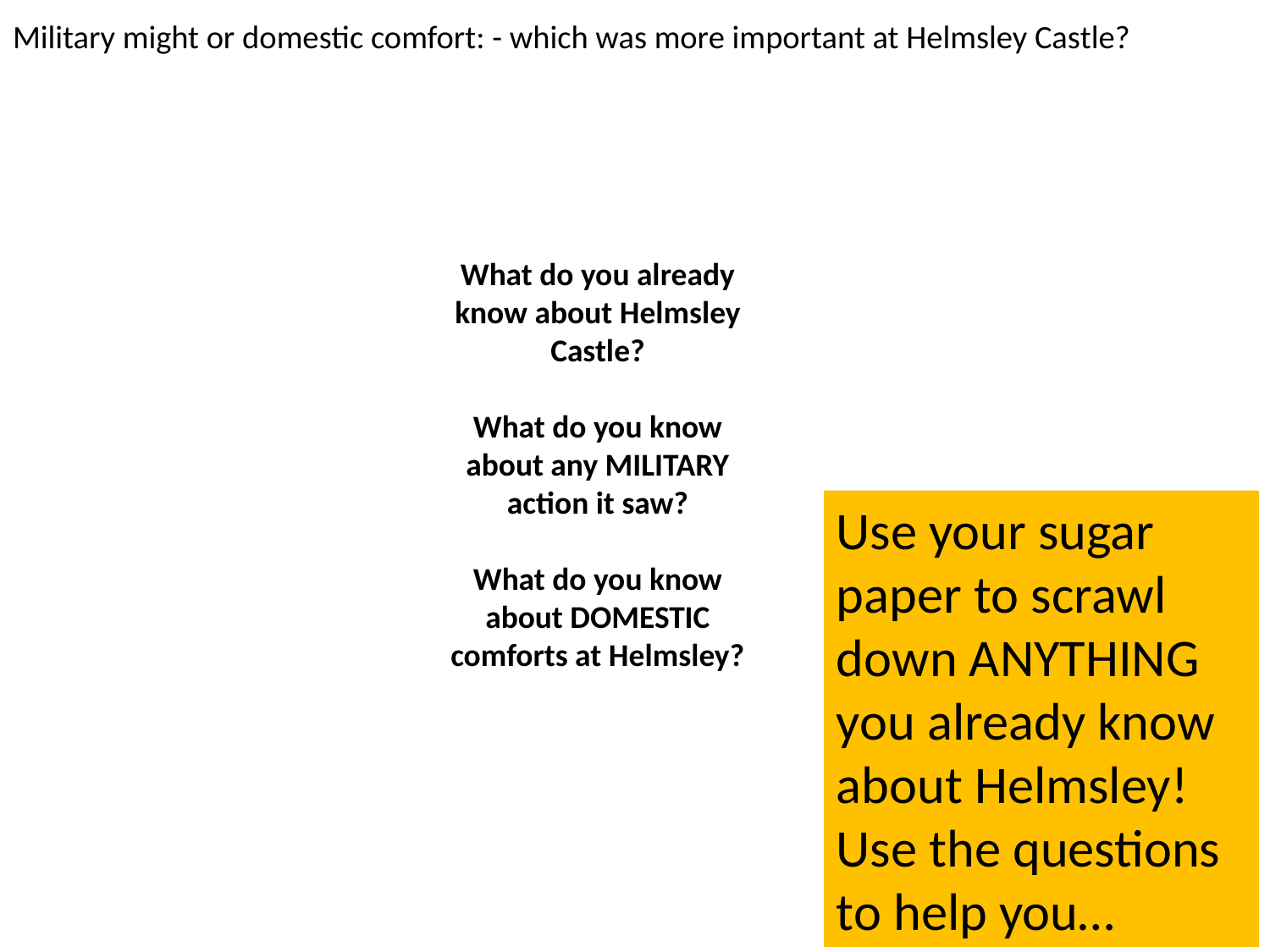

Military might or domestic comfort: - which was more important at Helmsley Castle?
What do you already know about Helmsley Castle?

What do you know about any MILITARY action it saw?

What do you know about DOMESTIC comforts at Helmsley?
Use your sugar paper to scrawl down ANYTHING you already know about Helmsley! Use the questions to help you…